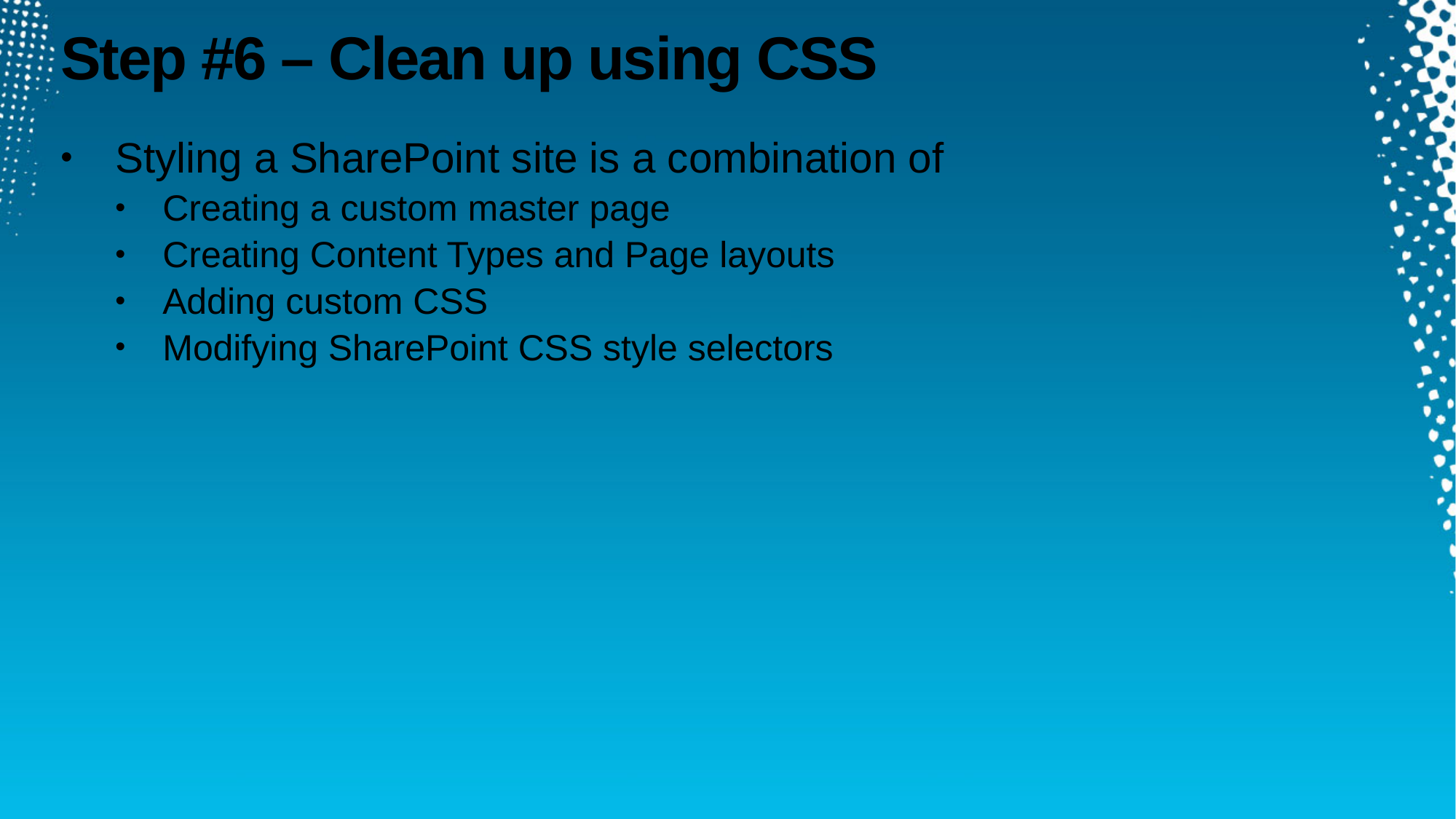

# Step #6 – Clean up using CSS
Styling a SharePoint site is a combination of
Creating a custom master page
Creating Content Types and Page layouts
Adding custom CSS
Modifying SharePoint CSS style selectors